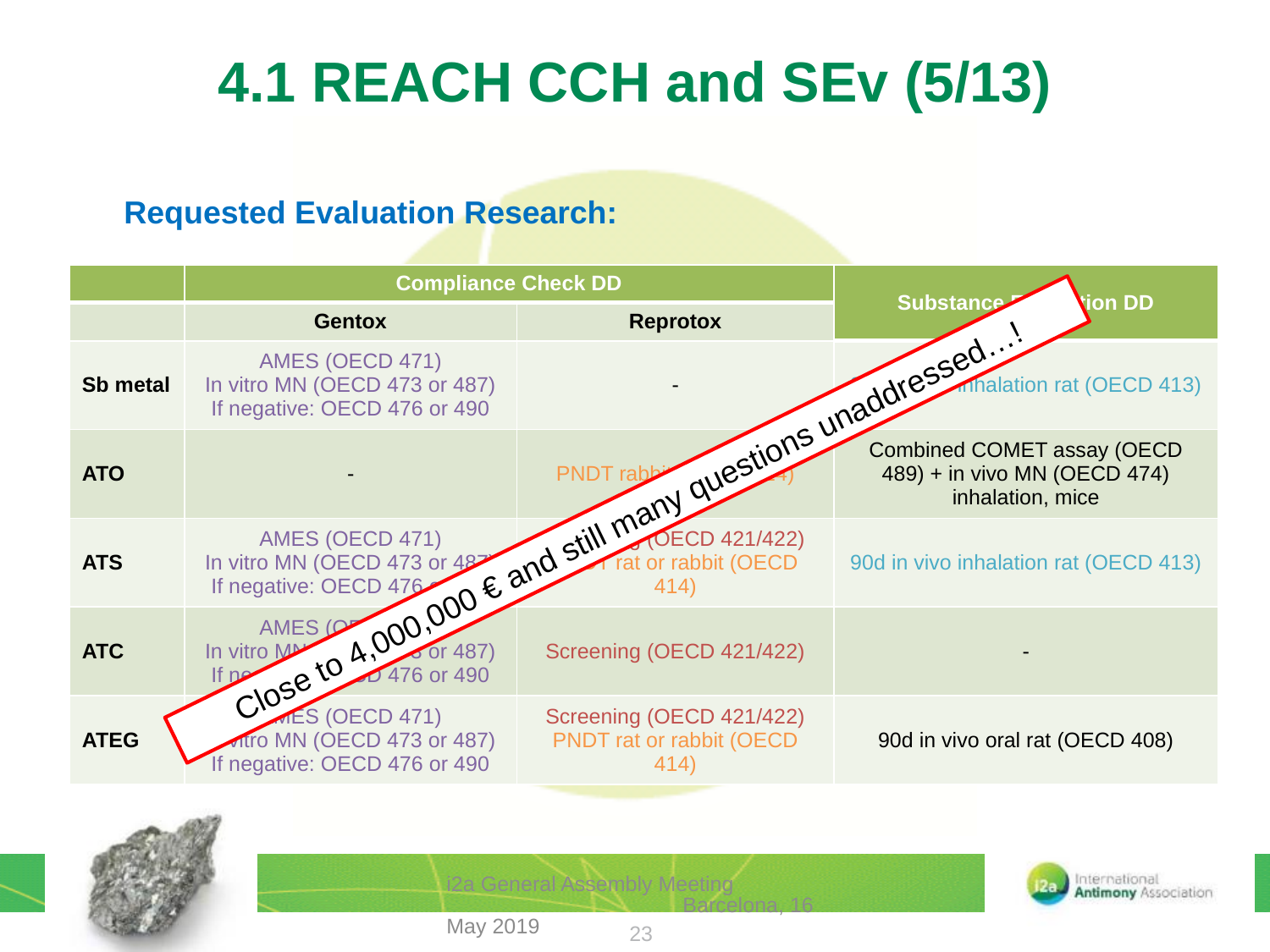

# 4.1 REACH CCH and SEv (5/13)
Requested Evaluation Research:
|  | Compliance Check DD |  | Substance Evaluation DD |
| --- | --- | --- | --- |
|  | Gentox | Reprotox |  |
| Sb metal | AMES (OECD 471) In vitro MN (OECD 473 or 487) If negative: OECD 476 or 490 | - | 90d in vivo inhalation rat (OECD 413) |
| ATO | - | PNDT rabbit (OECD 414) | Combined COMET assay (OECD 489) + in vivo MN (OECD 474) inhalation, mice |
| ATS | AMES (OECD 471) In vitro MN (OECD 473 or 487) If negative: OECD 476 or 490 | Screening (OECD 421/422) PNDT rat or rabbit (OECD 414) | 90d in vivo inhalation rat (OECD 413) |
| ATC | AMES (OECD 471) In vitro MN (OECD 473 or 487) If negative: OECD 476 or 490 | Screening (OECD 421/422) | - |
| ATEG | AMES (OECD 471) In vitro MN (OECD 473 or 487) If negative: OECD 476 or 490 | Screening (OECD 421/422) PNDT rat or rabbit (OECD 414) | 90d in vivo oral rat (OECD 408) |
Close to 4,000,000 € and still many questions unaddressed…!
i2a General Assembly Meeting                                                       Barcelona, 16 May 2019
23